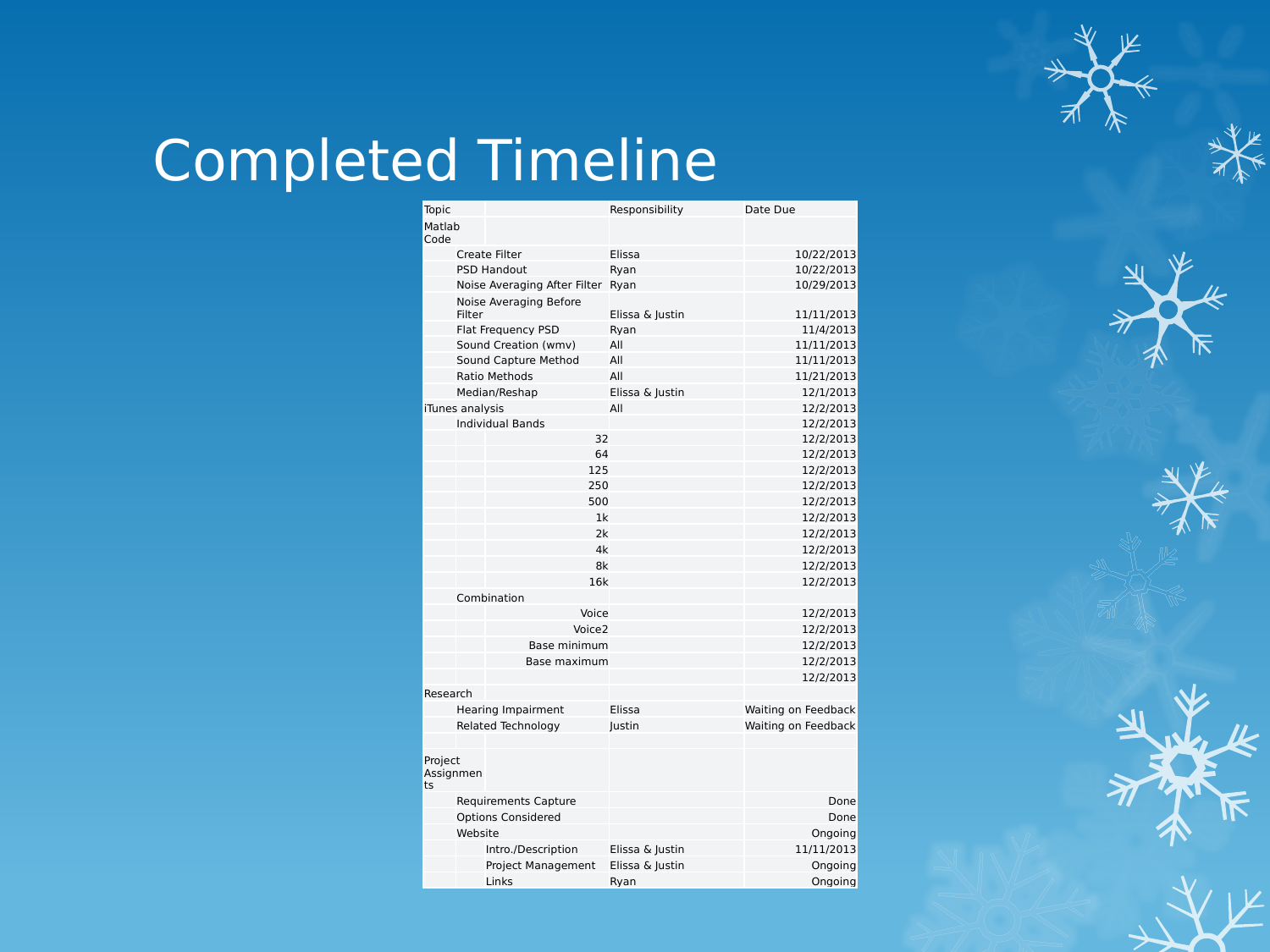

# Completed Timeline
| Topic |  |  | Responsibility | Date Due |
| --- | --- | --- | --- | --- |
| Matlab Code |  |  |  |  |
|  | Create Filter |  | Elissa | 10/22/2013 |
|  | PSD Handout |  | Ryan | 10/22/2013 |
|  | Noise Averaging After Filter |  | Ryan | 10/29/2013 |
|  | Noise Averaging Before Filter |  | Elissa & Justin | 11/11/2013 |
|  | Flat Frequency PSD |  | Ryan | 11/4/2013 |
|  | Sound Creation (wmv) |  | All | 11/11/2013 |
|  | Sound Capture Method |  | All | 11/11/2013 |
|  | Ratio Methods |  | All | 11/21/2013 |
|  | Median/Reshap |  | Elissa & Justin | 12/1/2013 |
| iTunes analysis |  |  | All | 12/2/2013 |
|  | Individual Bands |  |  | 12/2/2013 |
|  |  | 32 |  | 12/2/2013 |
|  |  | 64 |  | 12/2/2013 |
|  |  | 125 |  | 12/2/2013 |
|  |  | 250 |  | 12/2/2013 |
|  |  | 500 |  | 12/2/2013 |
|  |  | 1k |  | 12/2/2013 |
|  |  | 2k |  | 12/2/2013 |
|  |  | 4k |  | 12/2/2013 |
|  |  | 8k |  | 12/2/2013 |
|  |  | 16k |  | 12/2/2013 |
|  | Combination |  |  |  |
|  |  | Voice |  | 12/2/2013 |
|  |  | Voice2 |  | 12/2/2013 |
|  |  | Base minimum |  | 12/2/2013 |
|  |  | Base maximum |  | 12/2/2013 |
|  |  |  |  | 12/2/2013 |
| Research |  |  |  |  |
|  | Hearing Impairment |  | Elissa | Waiting on Feedback |
|  | Related Technology |  | Justin | Waiting on Feedback |
|  |  |  |  |  |
| Project Assignments |  |  |  |  |
|  | Requirements Capture |  |  | Done |
|  | Options Considered |  |  | Done |
|  | Website |  |  | Ongoing |
|  |  | Intro./Description | Elissa & Justin | 11/11/2013 |
|  |  | Project Management | Elissa & Justin | Ongoing |
|  |  | Links | Ryan | Ongoing |